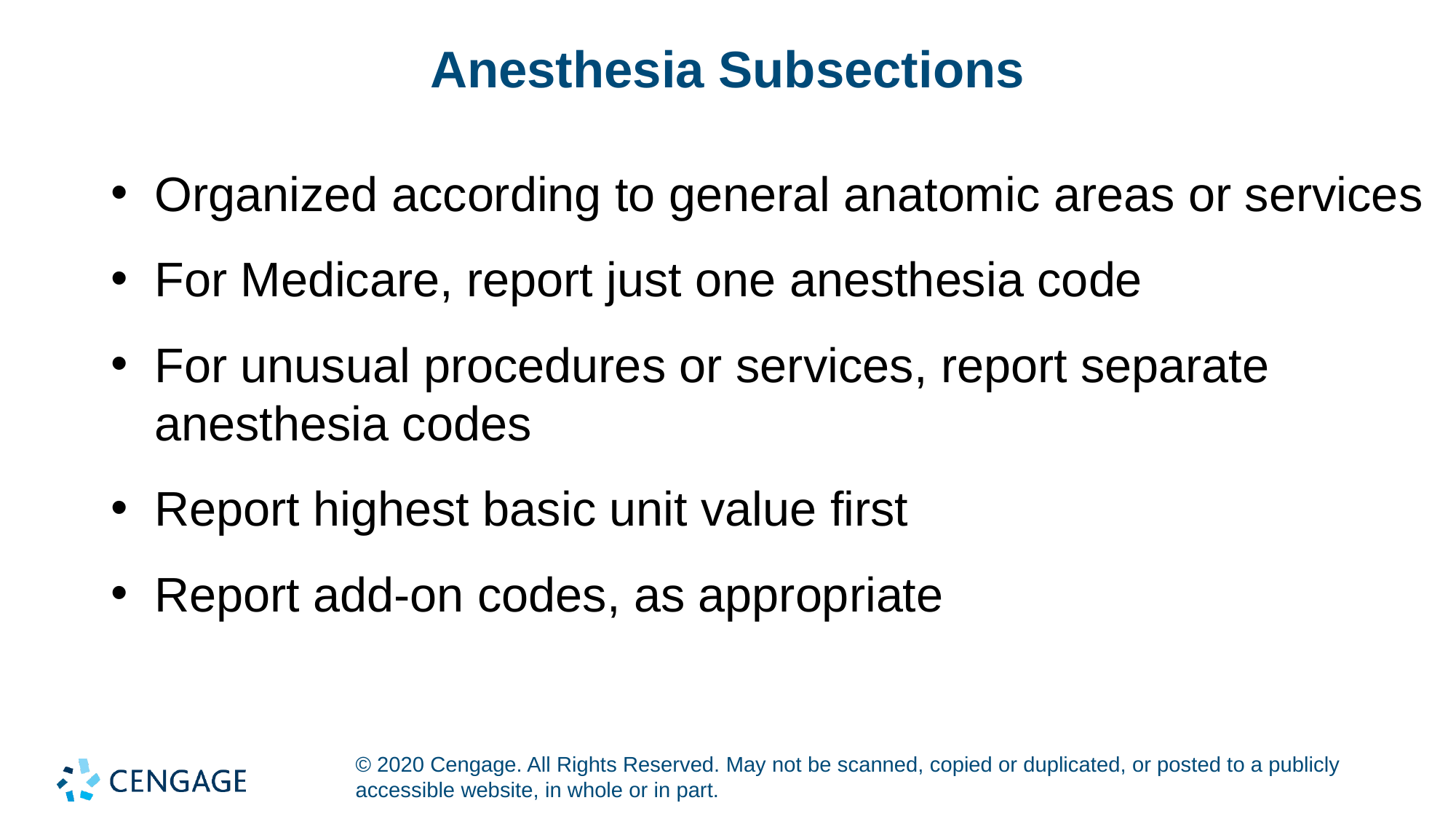

# Anesthesia Subsections
Organized according to general anatomic areas or services
For Medicare, report just one anesthesia code
For unusual procedures or services, report separate anesthesia codes
Report highest basic unit value first
Report add-on codes, as appropriate